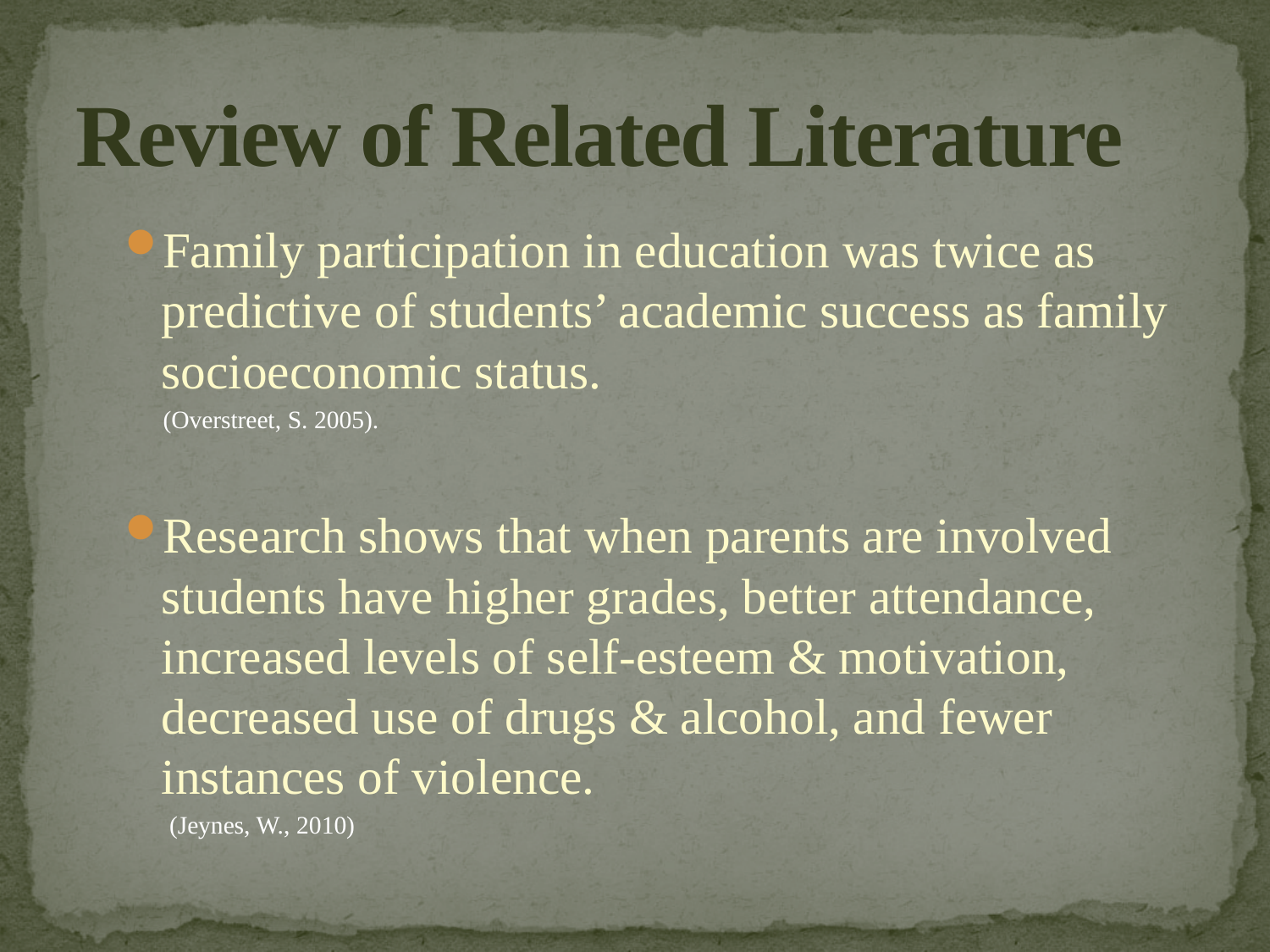

# Review of Related Literature
Family participation in education was twice as predictive of students’ academic success as family socioeconomic status.
      (Overstreet, S. 2005).

Research shows that when parents are involved students have higher grades, better attendance, increased levels of self-esteem & motivation, decreased use of drugs & alcohol, and fewer instances of violence.
       (Jeynes, W., 2010)